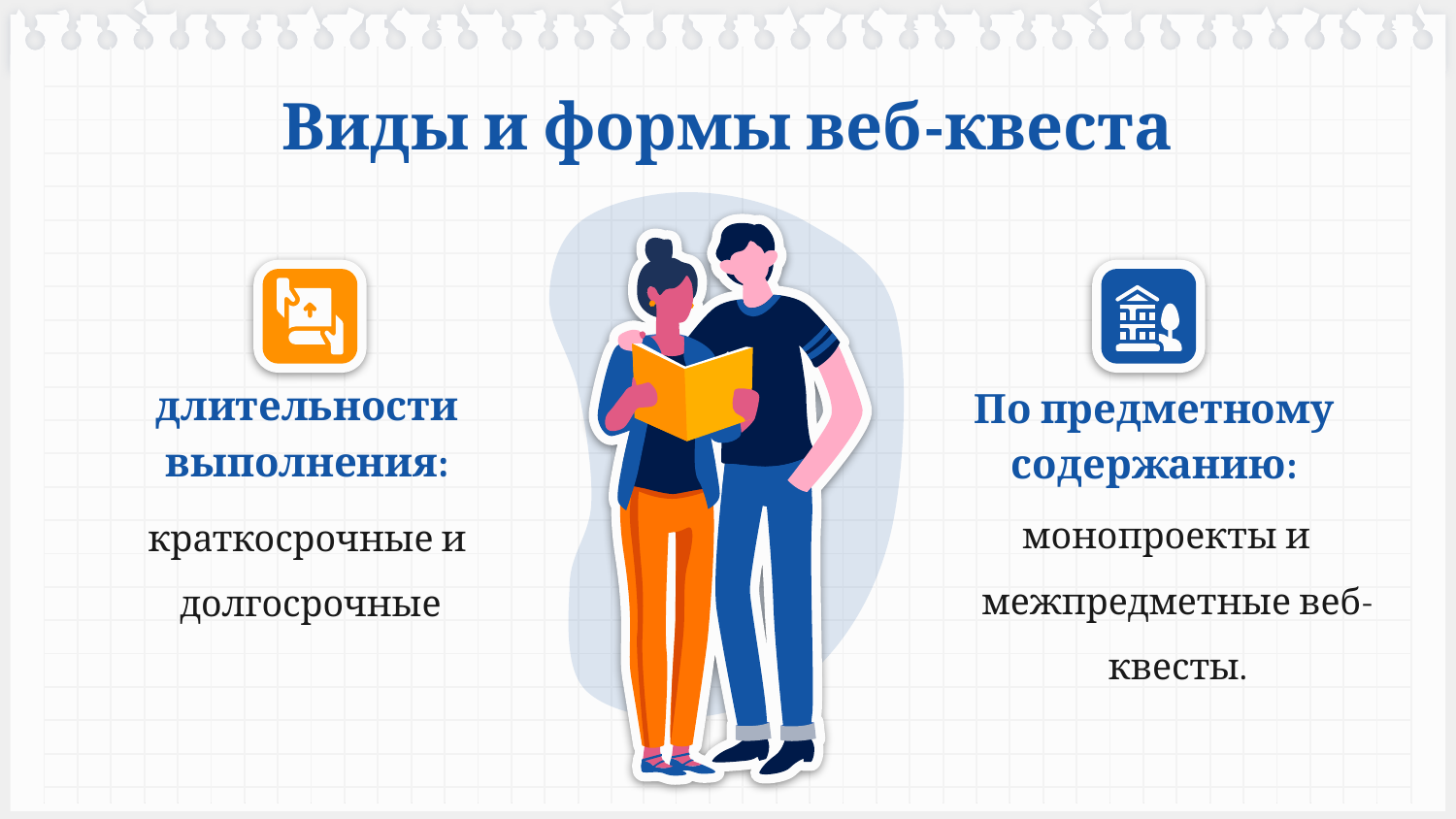

# Виды и формы веб-квеста

По длительности выполнения:
По предметному содержанию:
    монопроекты и межпредметные веб-квесты.
      краткосрочные и долгосрочные